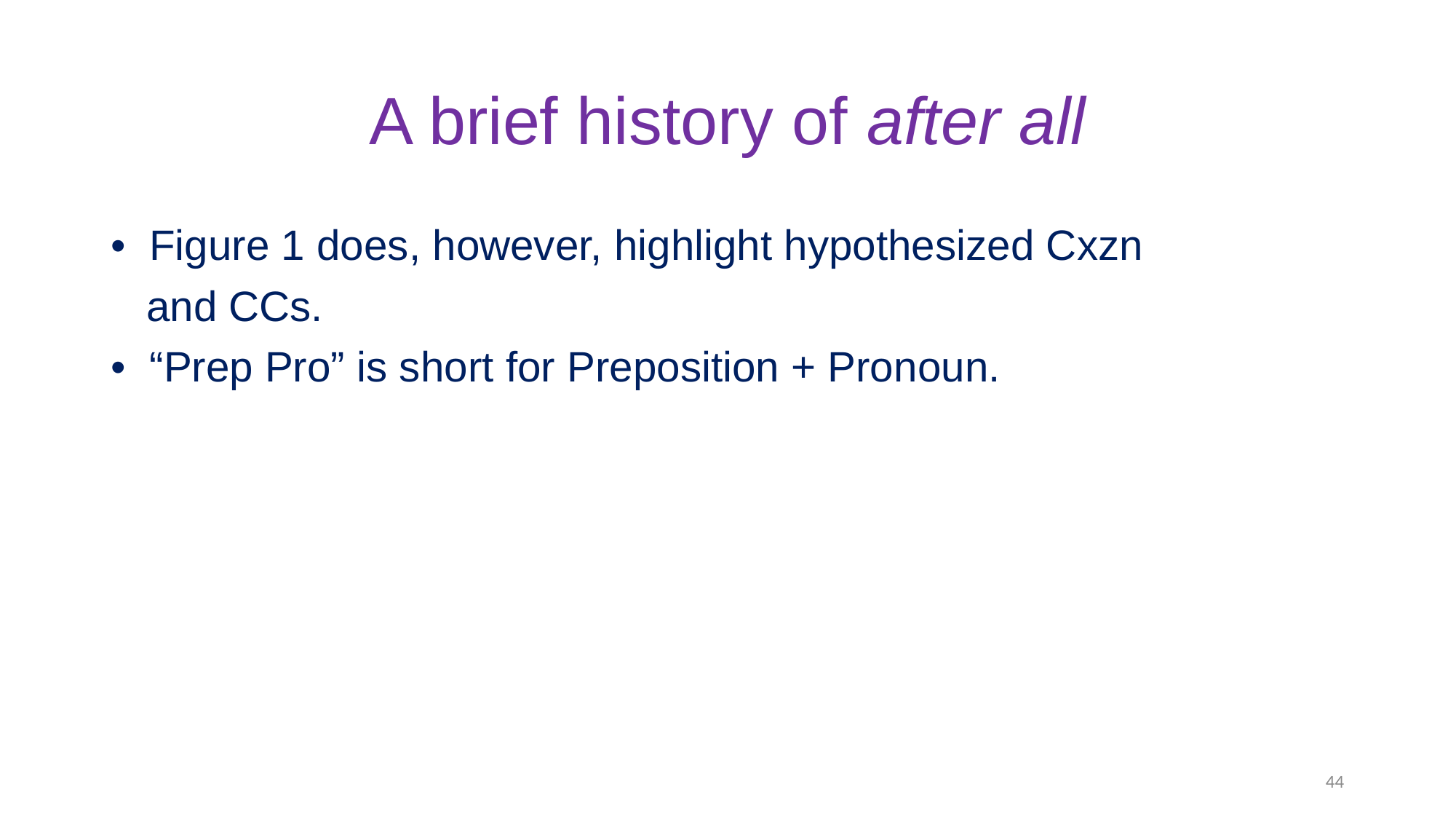

# A brief history of after all
•  Figure 1 does, however, highlight hypothesized Cxzn
   and CCs.
•  “Prep Pro” is short for Preposition + Pronoun.

44